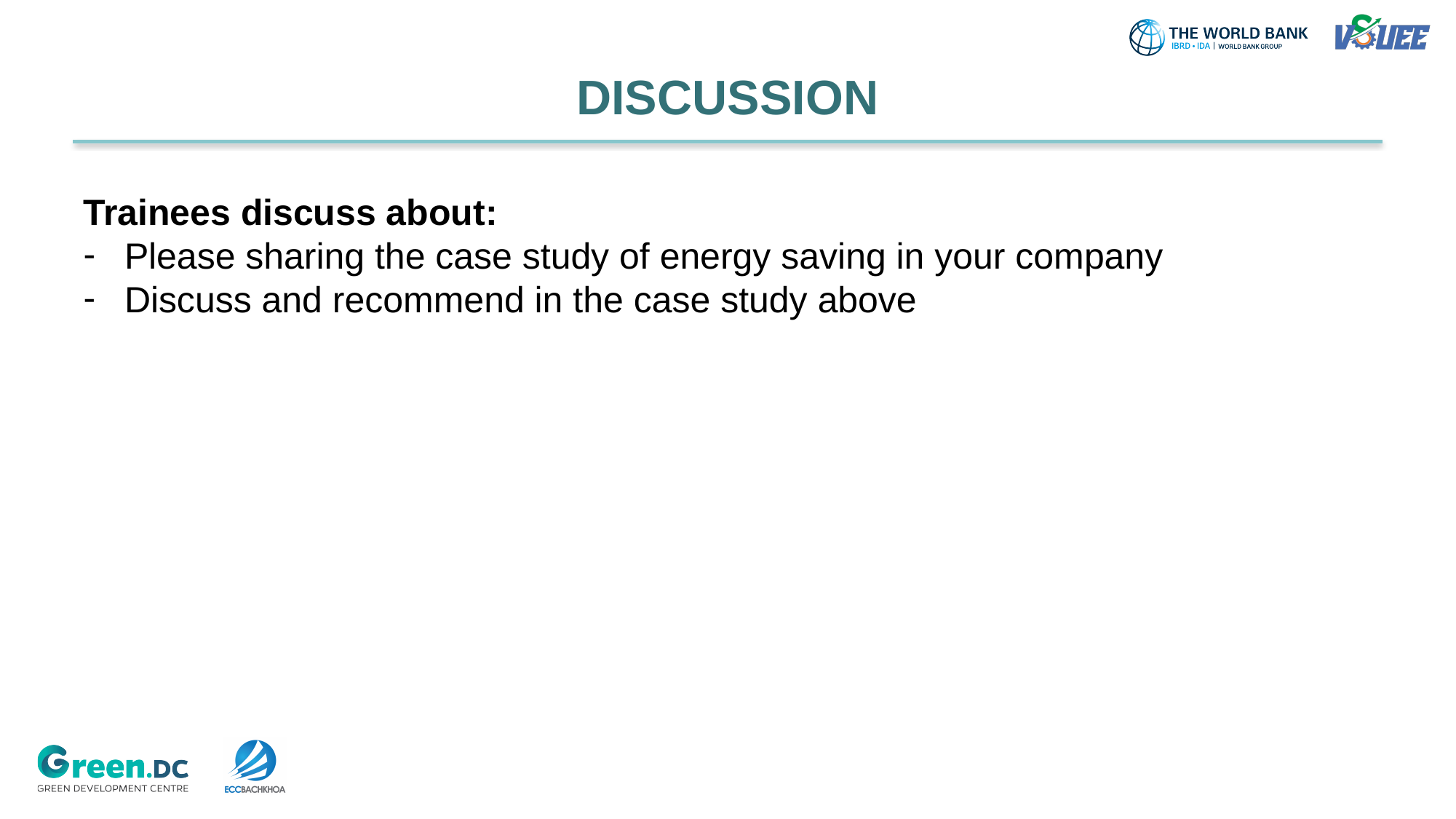

# DISCUSSION
Trainees discuss about:
Please sharing the case study of energy saving in your company
Discuss and recommend in the case study above